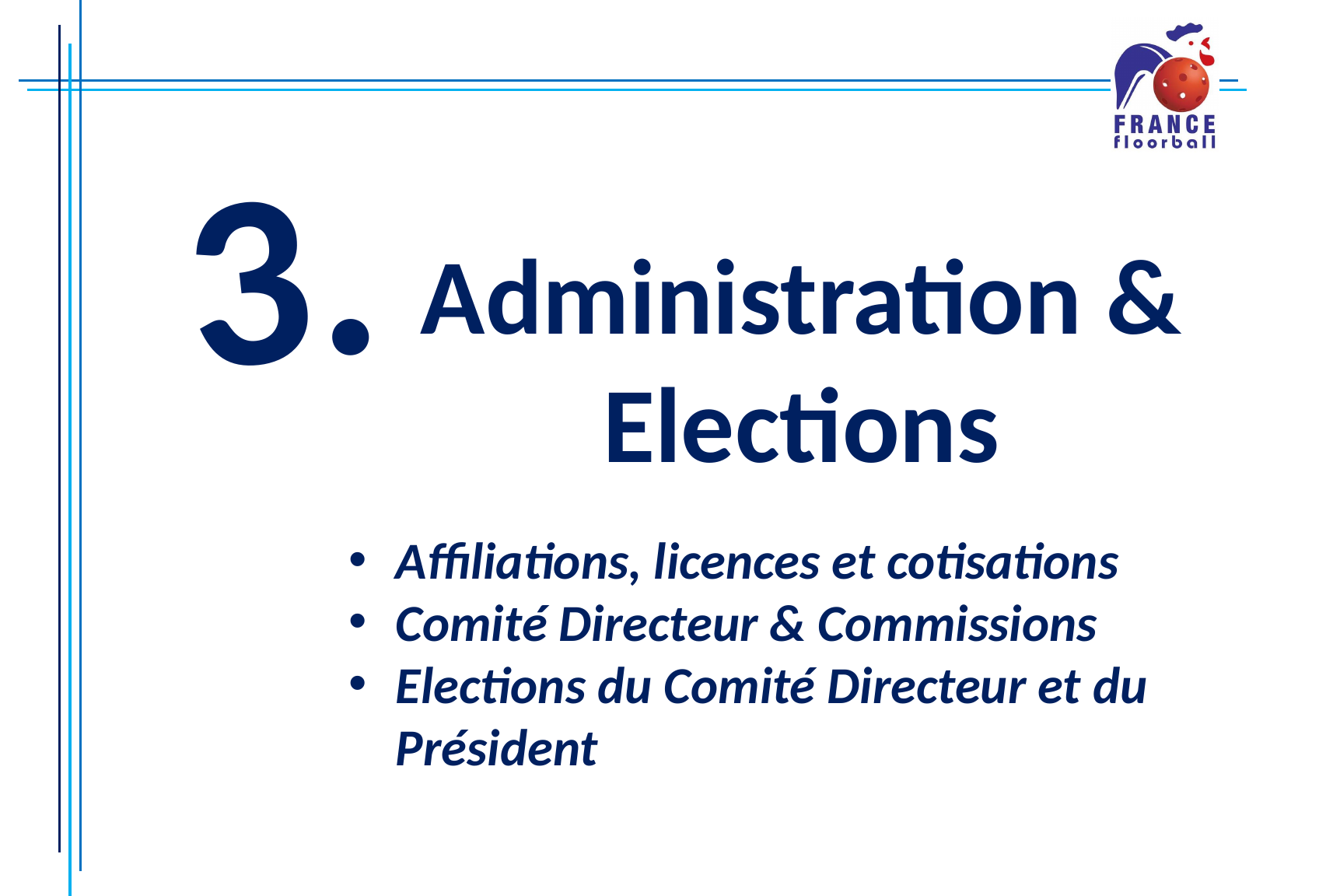

3.
# Administration & Elections
Affiliations, licences et cotisations
Comité Directeur & Commissions
Elections du Comité Directeur et du Président